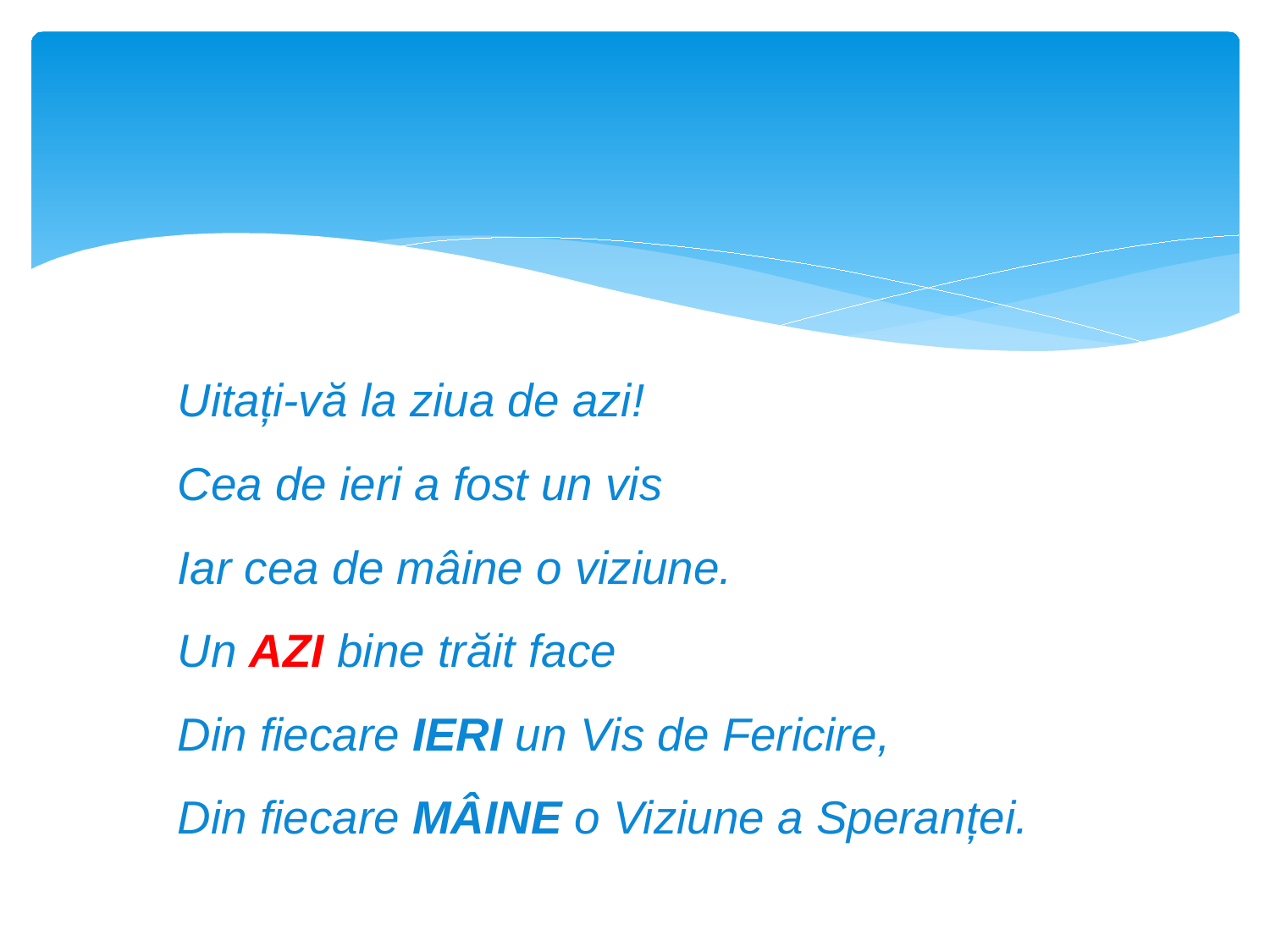

# Uitați-vă la ziua de azi! Cea de ieri a fost un vis Iar cea de mâine o viziune. Un AZI bine trăit face Din fiecare IERI un Vis de Fericire, Din fiecare MÂINE o Viziune a Speranței.